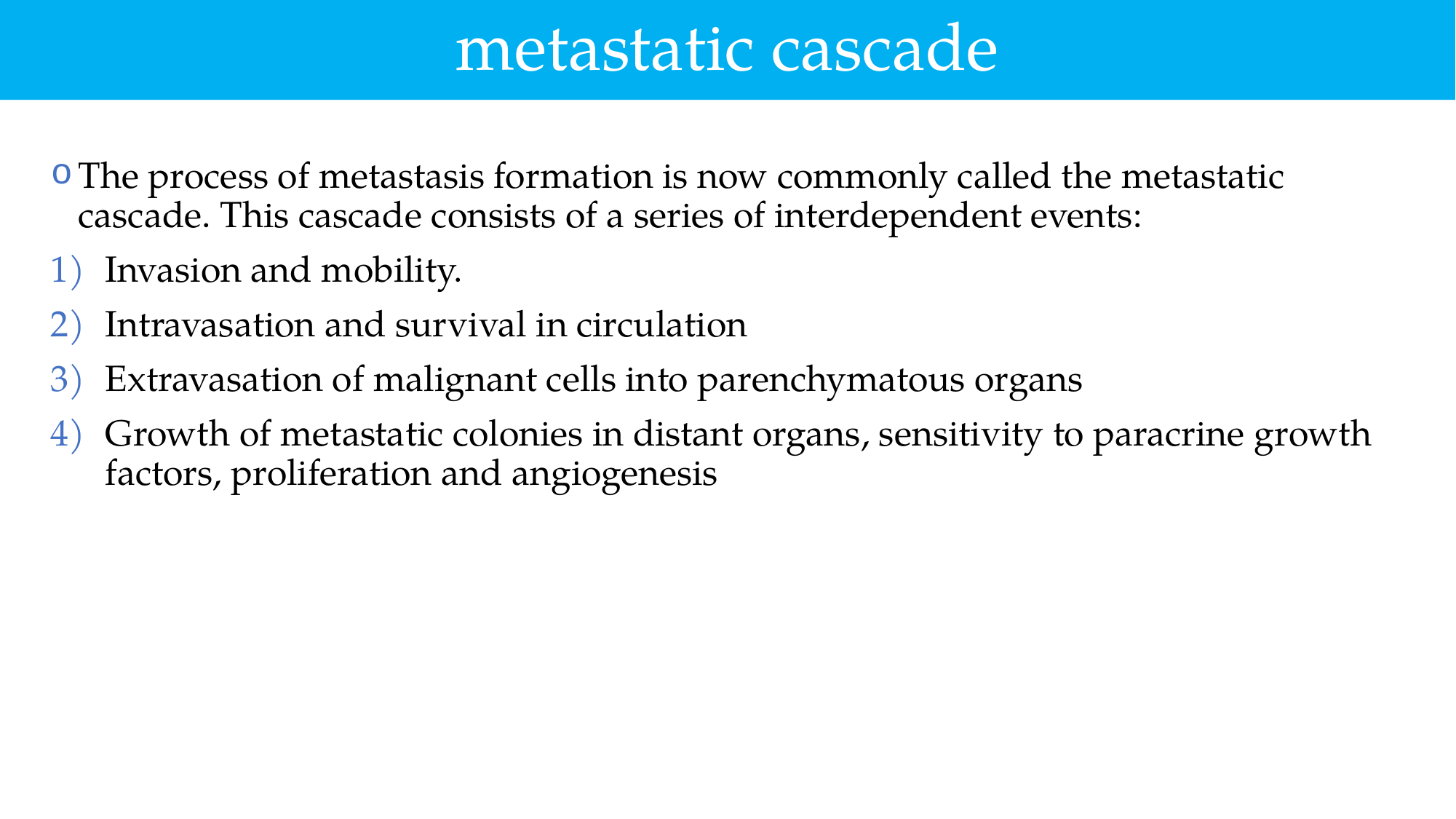

metastatic cascade
The process of metastasis formation is now commonly called the metastatic cascade. This cascade consists of a series of interdependent events:
Invasion and mobility.
Intravasation and survival in circulation
Extravasation of malignant cells into parenchymatous organs
Growth of metastatic colonies in distant organs, sensitivity to paracrine growth factors, proliferation and angiogenesis